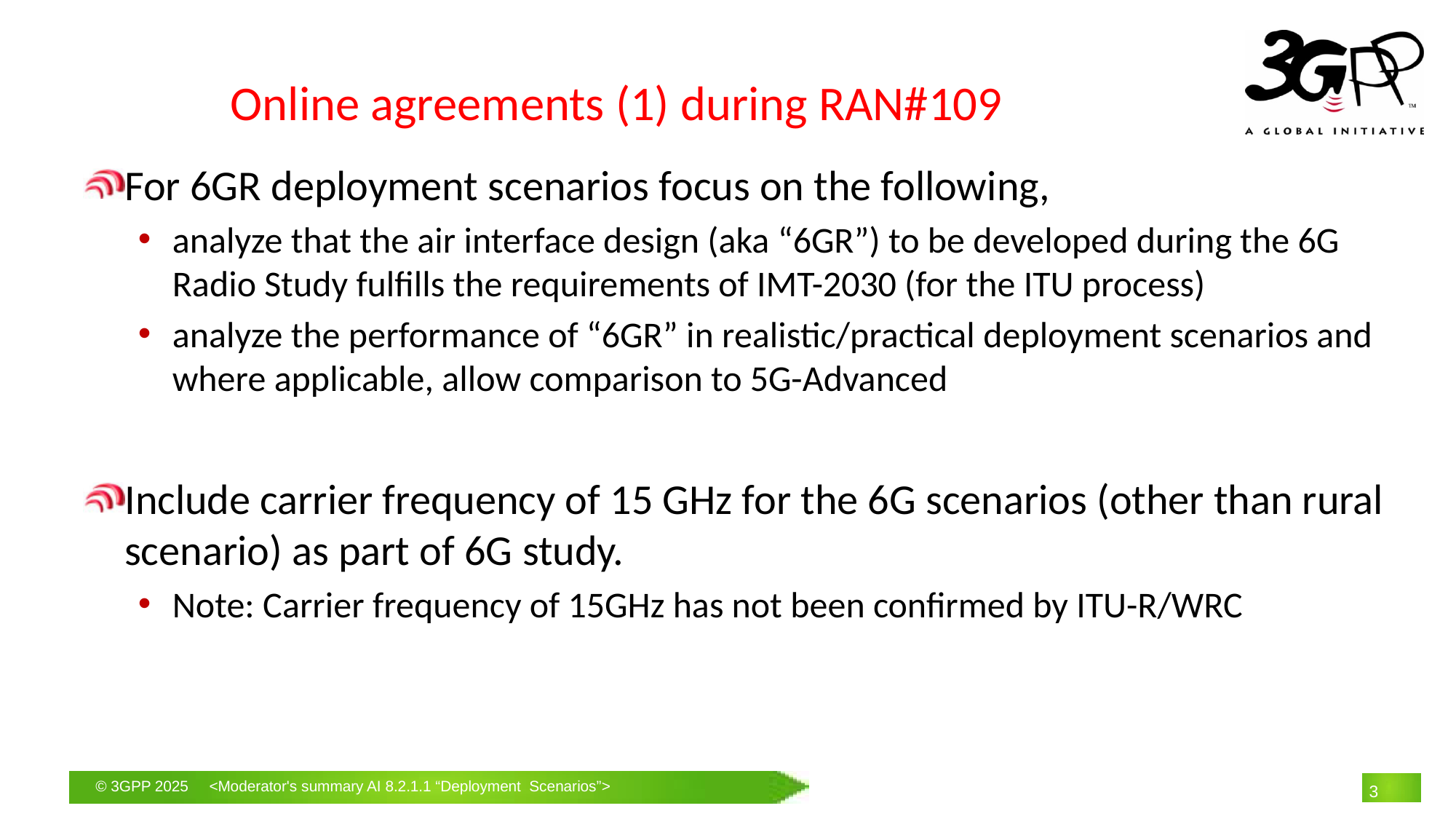

# Online agreements (1) during RAN#109
For 6GR deployment scenarios focus on the following,
analyze that the air interface design (aka “6GR”) to be developed during the 6G Radio Study fulfills the requirements of IMT-2030 (for the ITU process)
analyze the performance of “6GR” in realistic/practical deployment scenarios and where applicable, allow comparison to 5G-Advanced

Include carrier frequency of 15 GHz for the 6G scenarios (other than rural scenario) as part of 6G study.
Note: Carrier frequency of 15GHz has not been confirmed by ITU-R/WRC

3